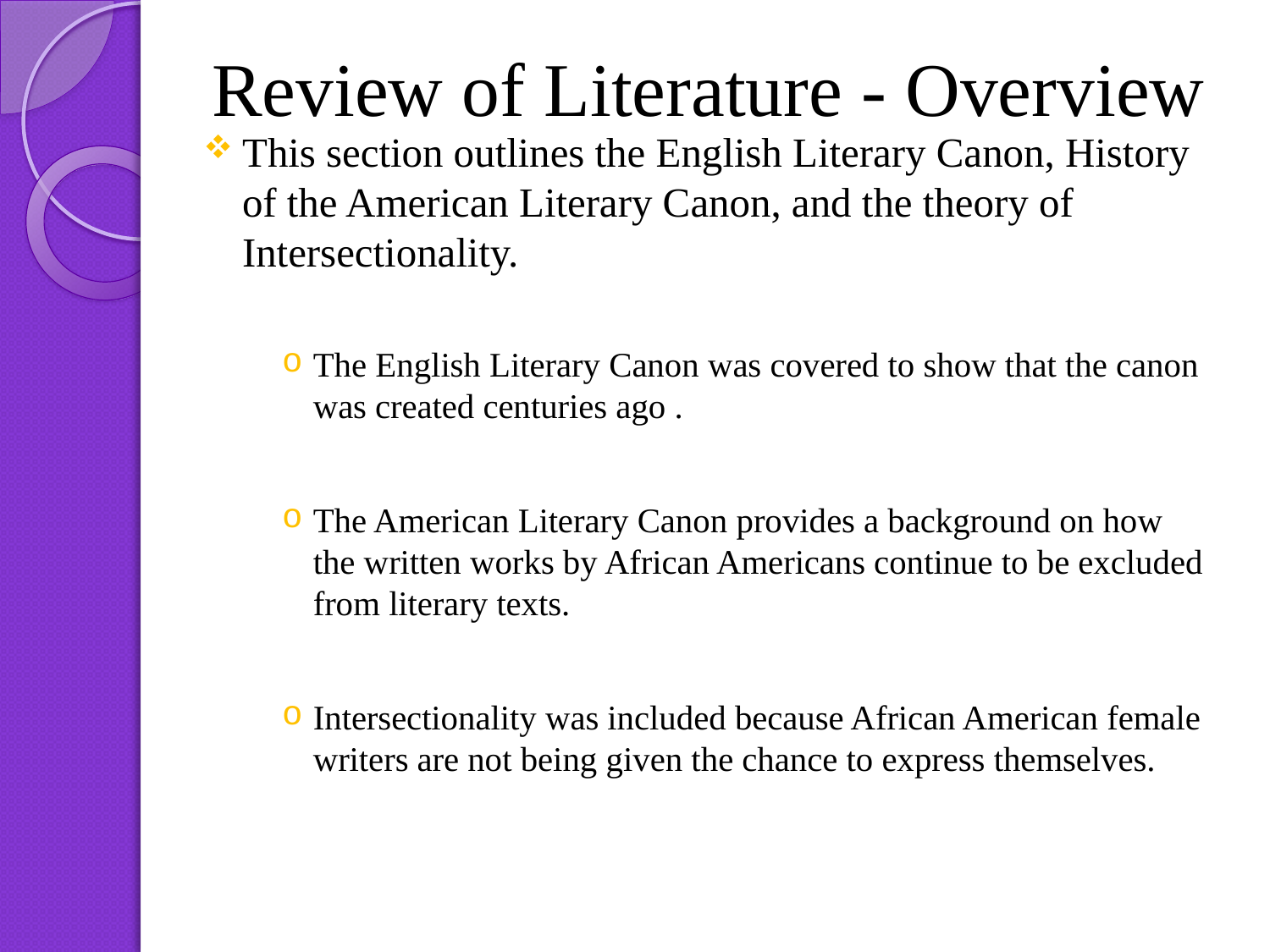

# Review of Literature - Overview
This section outlines the English Literary Canon, History of the American Literary Canon, and the theory of Intersectionality.

The English Literary Canon was covered to show that the canon was created centuries ago .

The American Literary Canon provides a background on how the written works by African Americans continue to be excluded from literary texts.

Intersectionality was included because African American female writers are not being given the chance to express themselves.